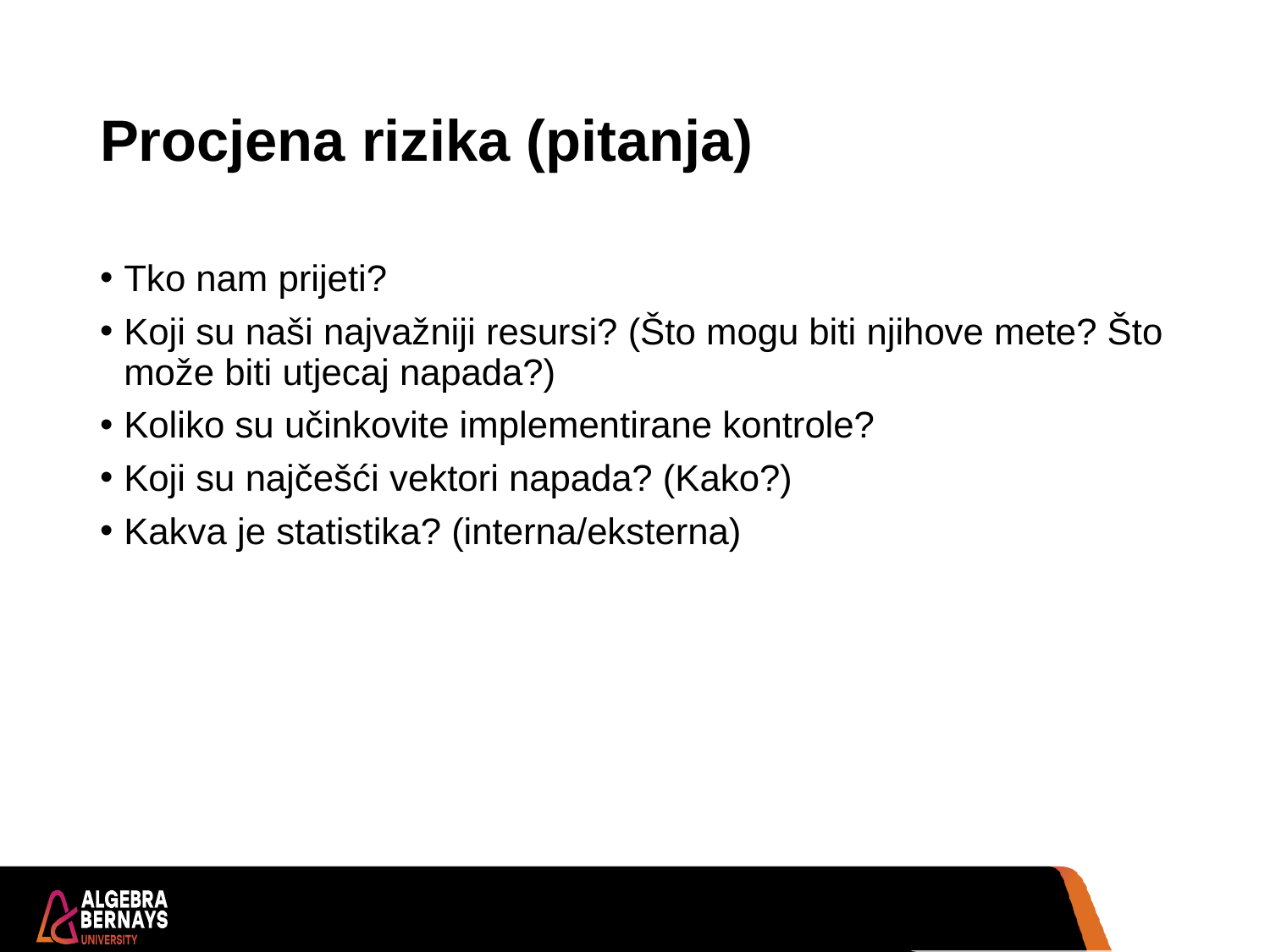

# Procjena rizika (pitanja)
Tko nam prijeti?
Koji su naši najvažniji resursi? (Što mogu biti njihove mete? Što može biti utjecaj napada?)
Koliko su učinkovite implementirane kontrole?
Koji su najčešći vektori napada? (Kako?)
Kakva je statistika? (interna/eksterna)